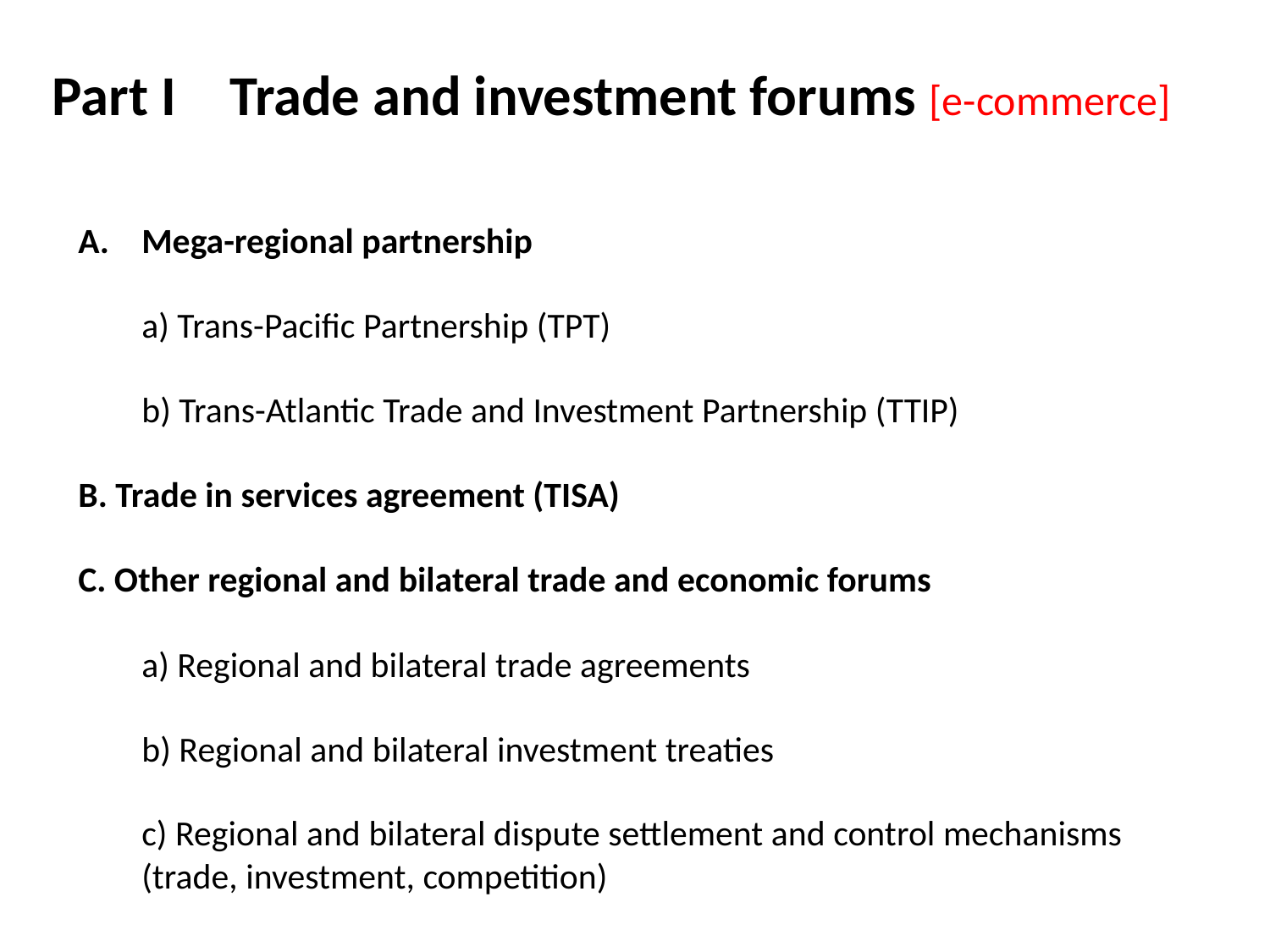

Part I	    Trade and investment forums [e-commerce]

Mega-regional partnership

a) Trans-Pacific Partnership (TPT)

b) Trans-Atlantic Trade and Investment Partnership (TTIP)

B. Trade in services agreement (TISA)

C. Other regional and bilateral trade and economic forums

a) Regional and bilateral trade agreements

b) Regional and bilateral investment treaties

c) Regional and bilateral dispute settlement and control mechanisms (trade, investment, competition)